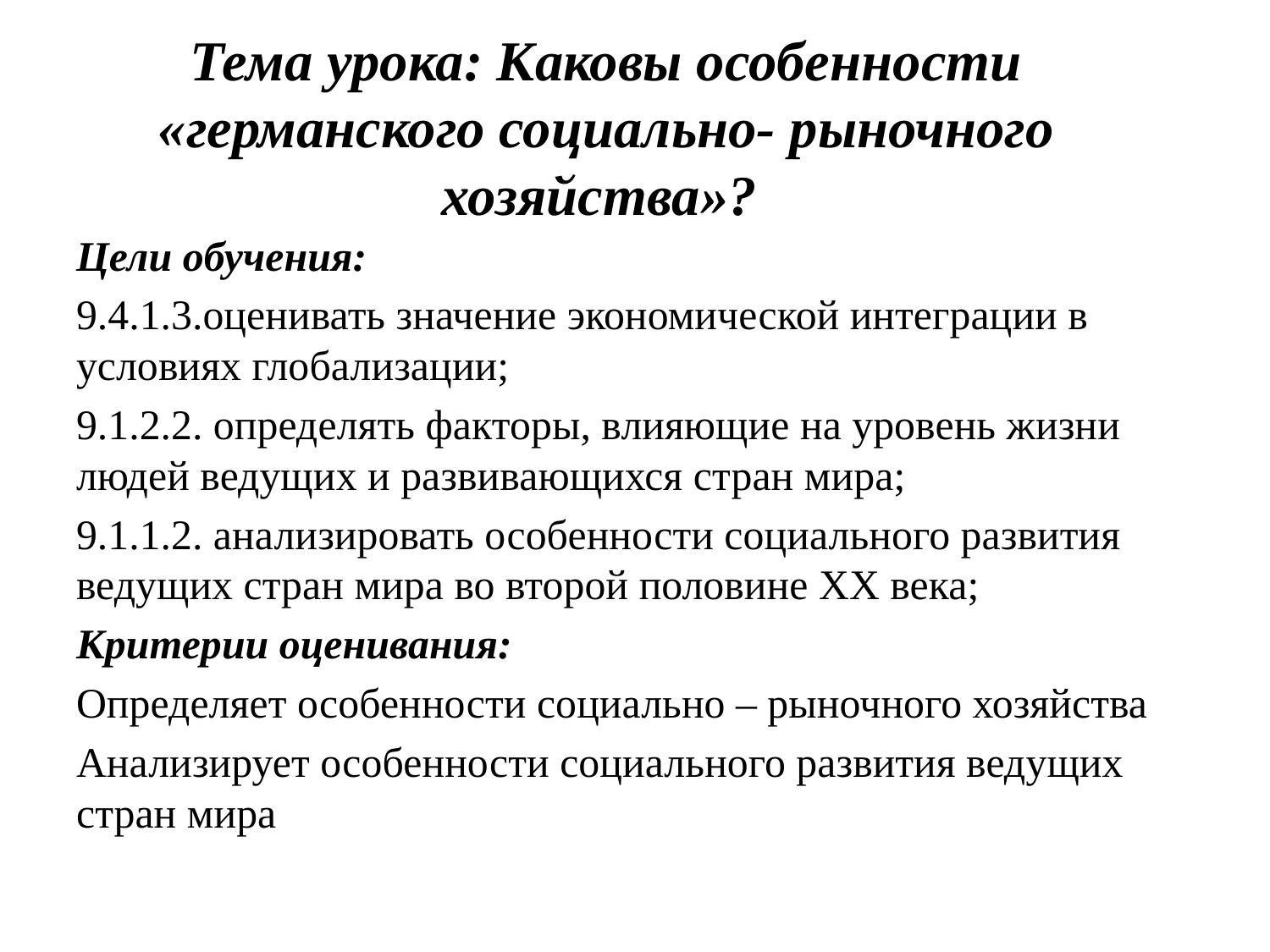

# Тема урока: Каковы особенности «германского социально- рыночного хозяйства»?
Цели обучения:
9.4.1.3.оценивать значение экономической интеграции в условиях глобализации;
9.1.2.2. определять факторы, влияющие на уровень жизни людей ведущих и развивающихся стран мира;
9.1.1.2. анализировать особенности социального развития ведущих стран мира во второй половине XX века;
Критерии оценивания:
Определяет особенности социально – рыночного хозяйства
Анализирует особенности социального развития ведущих стран мира